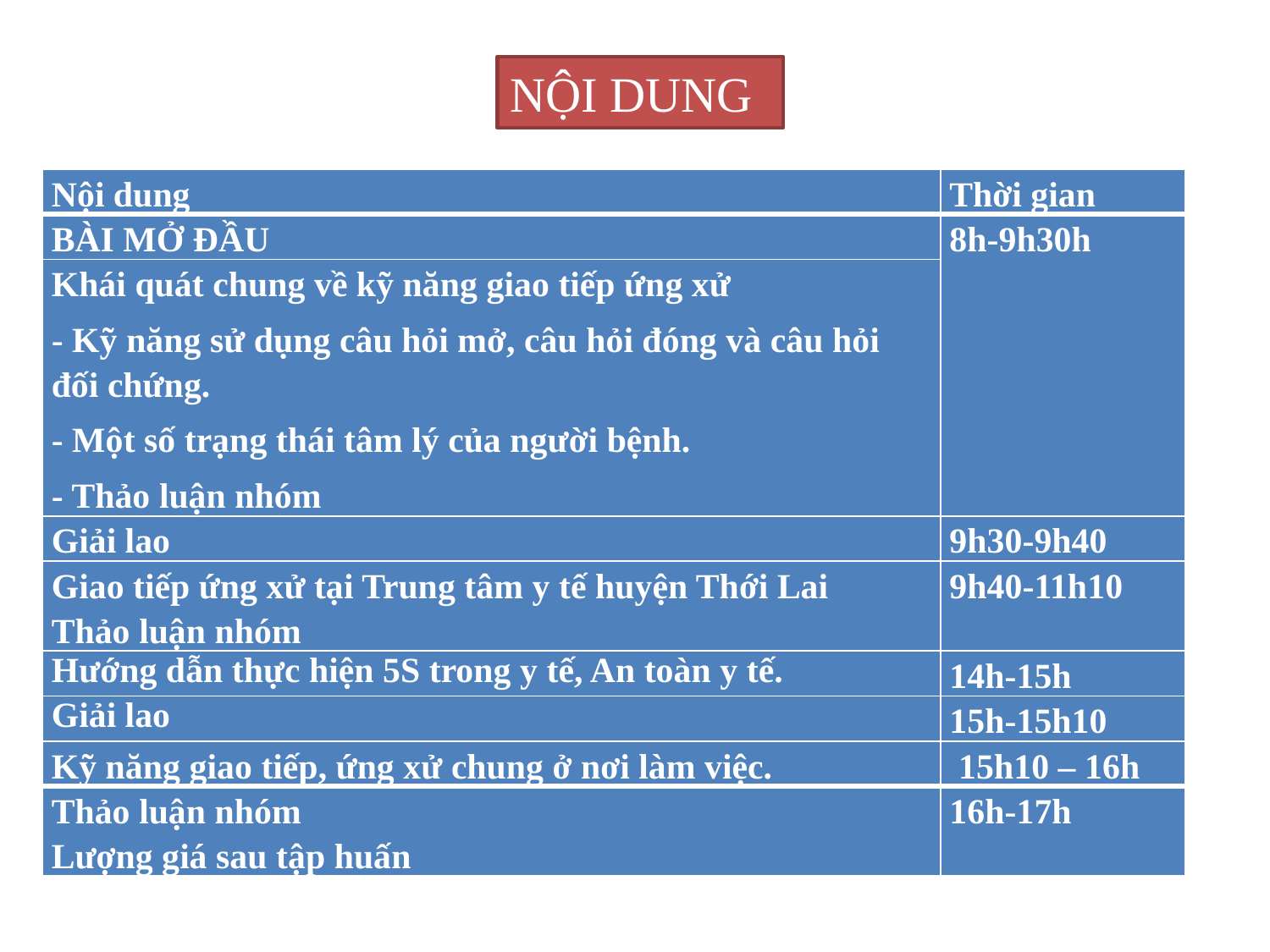

NỘI DUNG
| Nội dung | Thời gian |
| --- | --- |
| BÀI MỞ ĐẦU | 8h-9h30h |
| Khái quát chung về kỹ năng giao tiếp ứng xử - Kỹ năng sử dụng câu hỏi mở, câu hỏi đóng và câu hỏi đối chứng. - Một số trạng thái tâm lý của người bệnh. - Thảo luận nhóm |  |
| Giải lao | 9h30-9h40 |
| Giao tiếp ứng xử tại Trung tâm y tế huyện Thới Lai Thảo luận nhóm | 9h40-11h10 |
| Hướng dẫn thực hiện 5S trong y tế, An toàn y tế. | 14h-15h |
| Giải lao | 15h-15h10 |
| Kỹ năng giao tiếp, ứng xử chung ở nơi làm việc. | 15h10 – 16h |
| Thảo luận nhóm Lượng giá sau tập huấn | 16h-17h |